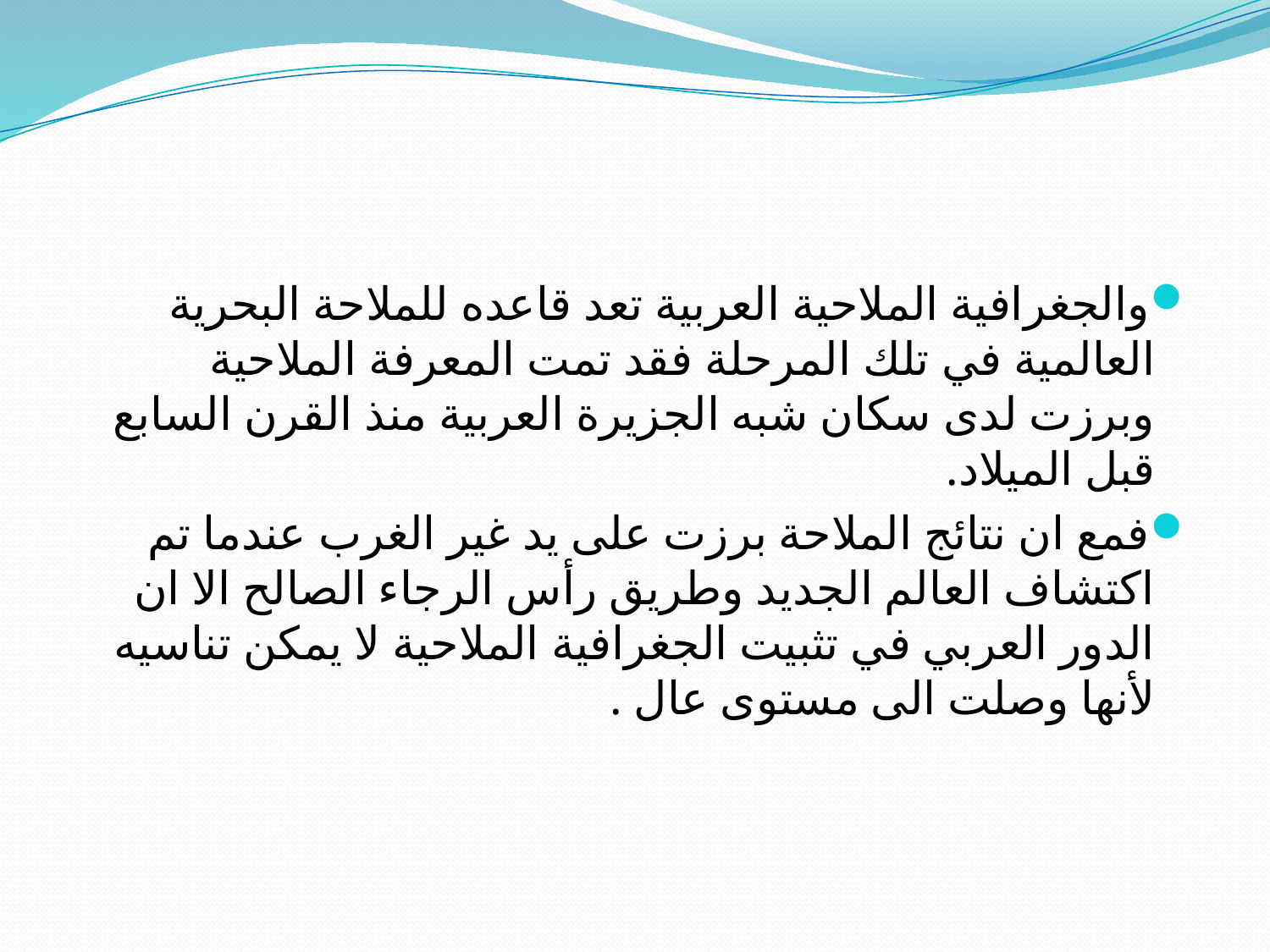

والجغرافية الملاحية العربية تعد قاعده للملاحة البحرية العالمية في تلك المرحلة فقد تمت المعرفة الملاحية وبرزت لدى سكان شبه الجزيرة العربية منذ القرن السابع قبل الميلاد.
فمع ان نتائج الملاحة برزت على يد غير الغرب عندما تم اكتشاف العالم الجديد وطريق رأس الرجاء الصالح الا ان الدور العربي في تثبيت الجغرافية الملاحية لا يمكن تناسيه لأنها وصلت الى مستوى عال .